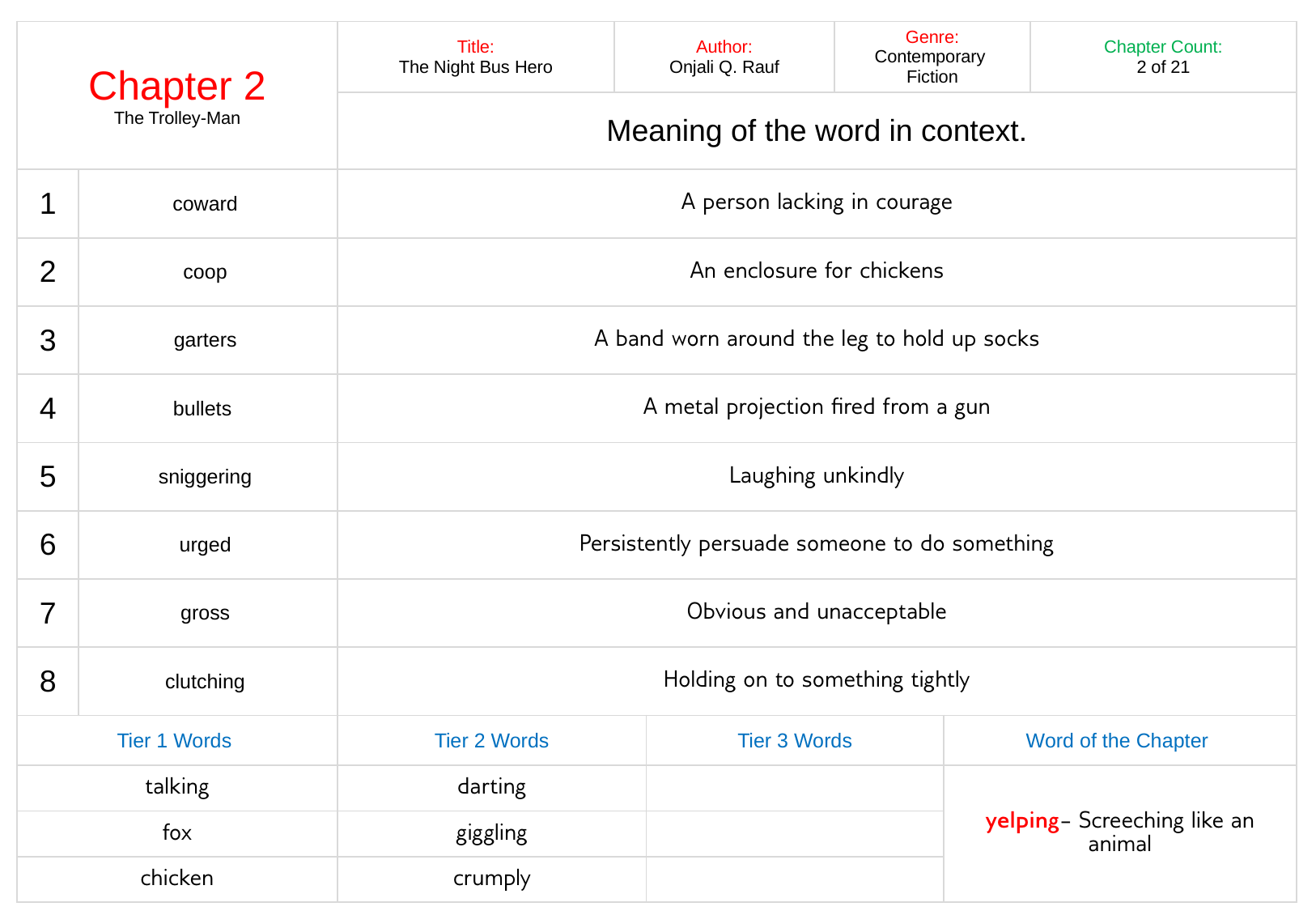

| Chapter 2 The Trolley-Man |  | Title: The Night Bus Hero | Author: Onjali Q. Rauf |  | Genre: Contemporary Fiction | Chapter Word Count: 435 | Chapter Count: 2 of 21 |
| --- | --- | --- | --- | --- | --- | --- | --- |
|  |  | Meaning of the word in context. |  |  |  |  |  |
| 1 | coward | A person lacking in courage |  |  |  |  |  |
| 2 | coop | An enclosure for chickens |  |  |  |  |  |
| 3 | garters | A band worn around the leg to hold up socks |  |  |  |  |  |
| 4 | bullets | A metal projection fired from a gun |  |  |  |  |  |
| 5 | sniggering | Laughing unkindly |  |  |  |  |  |
| 6 | urged | Persistently persuade someone to do something |  |  |  |  |  |
| 7 | gross | Obvious and unacceptable |  |  |  |  |  |
| 8 | clutching | Holding on to something tightly |  |  |  |  |  |
| Tier 1 Words |  | Tier 2 Words |  | Tier 3 Words |  | Word of the Chapter |  |
| talking |  | darting |  |  |  | yelping– Screeching like an animal |  |
| fox |  | giggling |  |  |  |  |  |
| chicken |  | crumply |  |  |  |  |  |